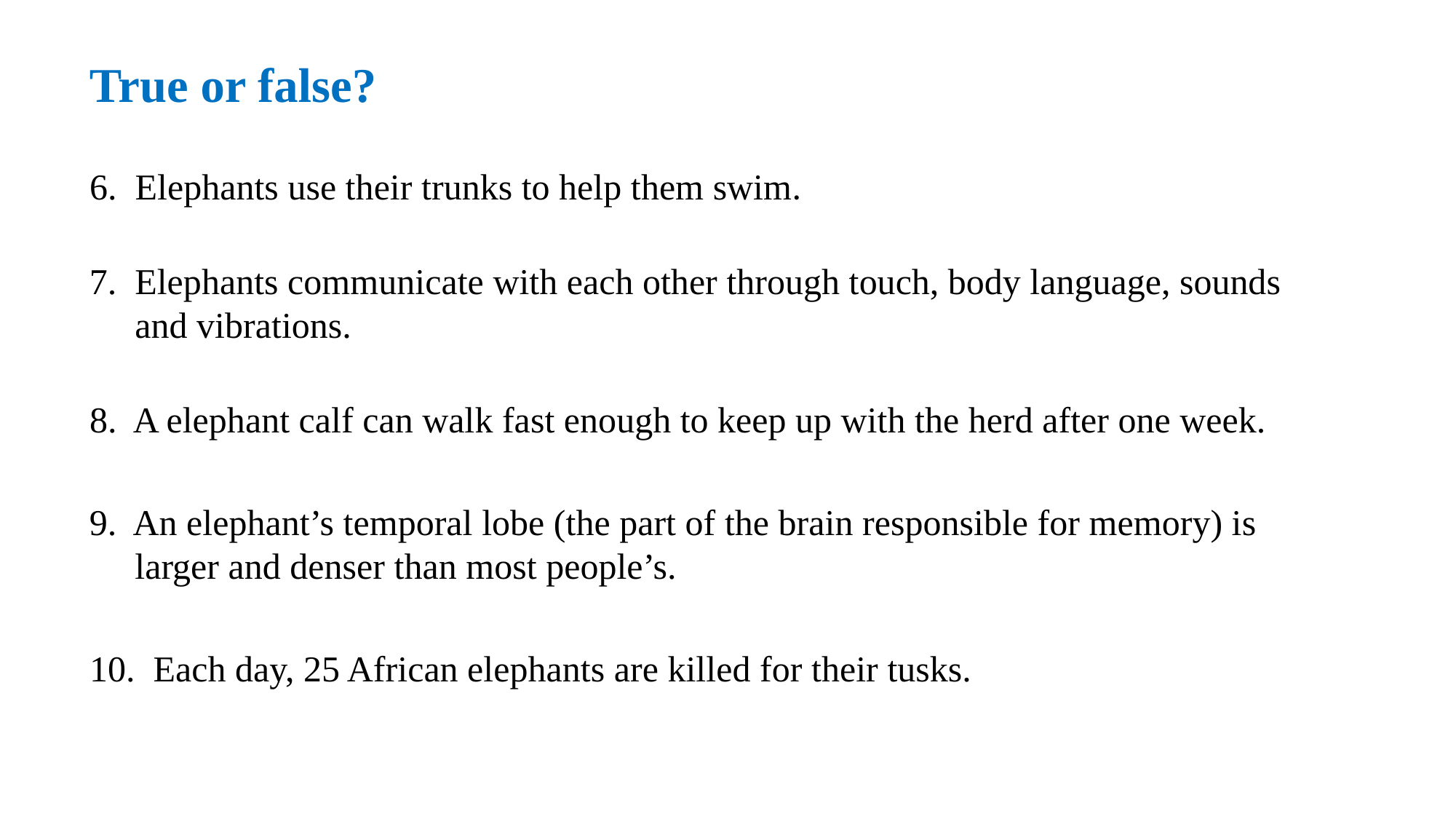

True or false?
6.  Elephants use their trunks to help them swim.
7.  Elephants communicate with each other through touch, body language, sounds
     and vibrations.
8.  A elephant calf can walk fast enough to keep up with the herd after one week.
9.  An elephant’s temporal lobe (the part of the brain responsible for memory) is
     larger and denser than most people’s.
10.  Each day, 25 African elephants are killed for their tusks.